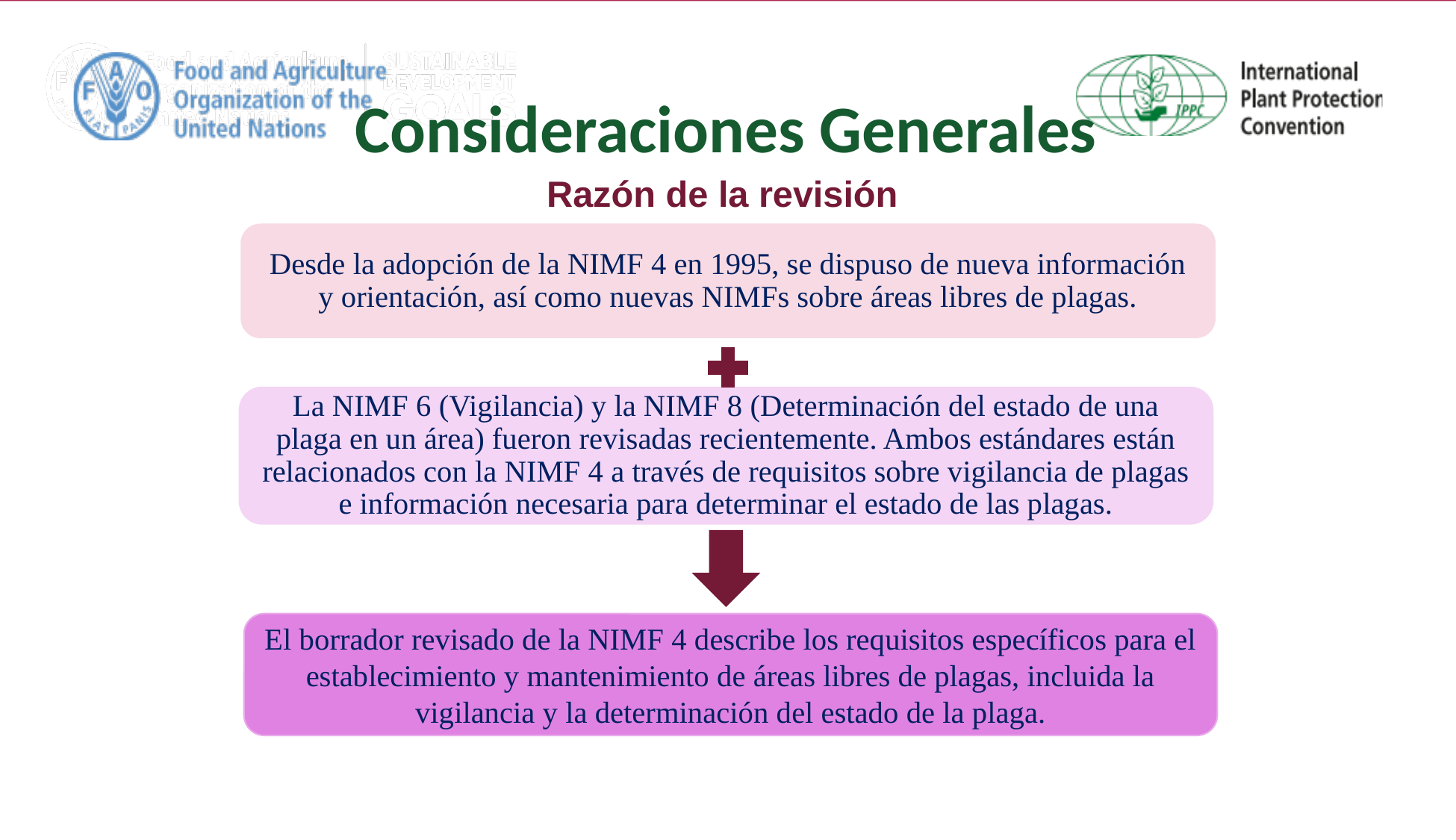

Consideraciones Generales
Razón de la revisión
Desde la adopción de la NIMF 4 en 1995, se dispuso de nueva información y orientación, así como nuevas NIMFs sobre áreas libres de plagas.

La NIMF 6 (Vigilancia) y la NIMF 8 (Determinación del estado de una plaga en un área) fueron revisadas recientemente. Ambos estándares están relacionados con la NIMF 4 a través de requisitos sobre vigilancia de plagas e información necesaria para determinar el estado de las plagas.

El borrador revisado de la NIMF 4 describe los requisitos específicos para el establecimiento y mantenimiento de áreas libres de plagas, incluida la vigilancia y la determinación del estado de la plaga.